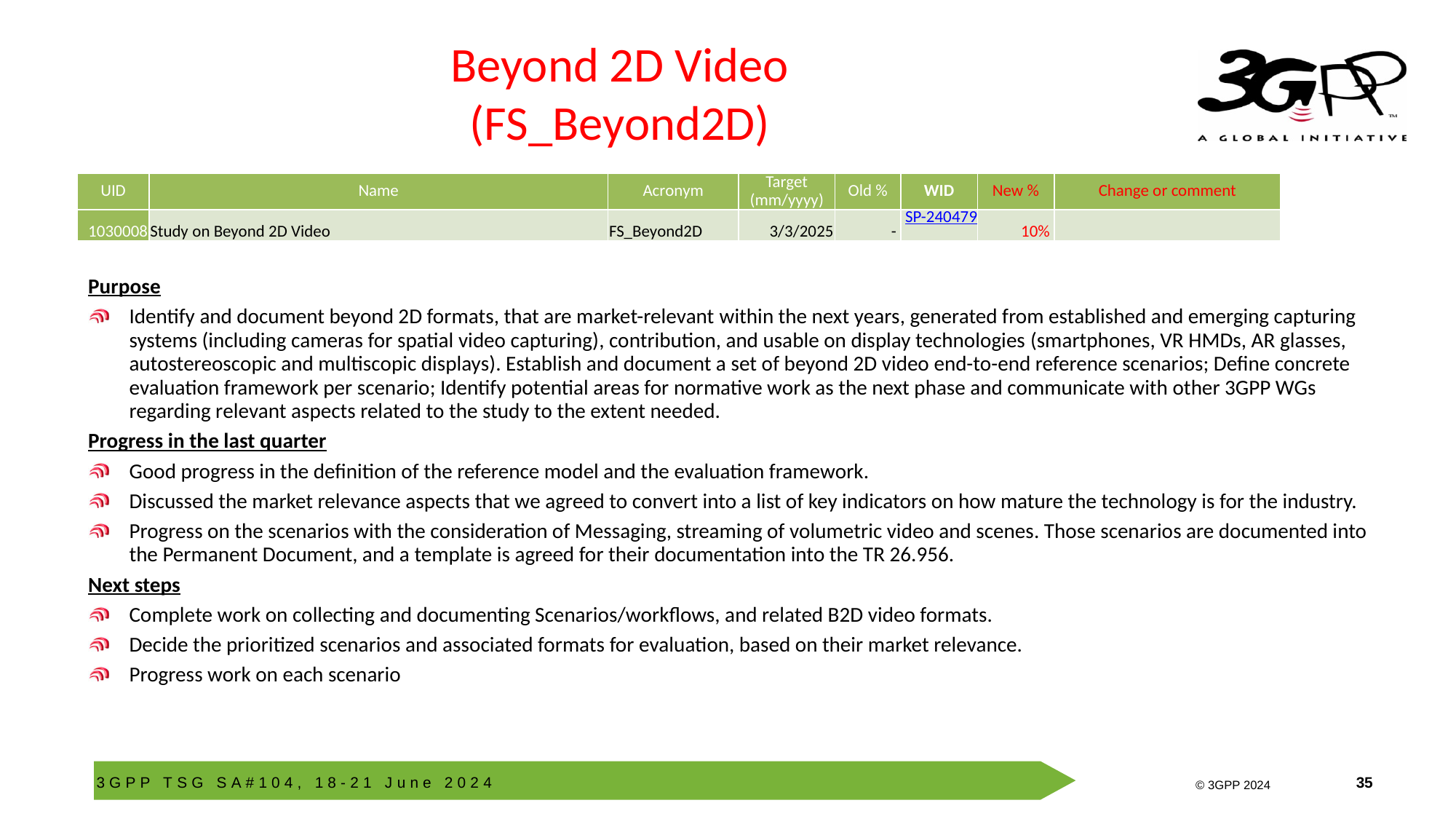

# Beyond 2D Video (FS_Beyond2D)
| UID | Name | Acronym | Target (mm/yyyy) | Old % | WID | New % | Change or comment |
| --- | --- | --- | --- | --- | --- | --- | --- |
| 1030008 | Study on Beyond 2D Video | FS\_Beyond2D | 3/3/2025 | - | SP-240479 | 10% |  |
Purpose
Identify and document beyond 2D formats, that are market-relevant within the next years, generated from established and emerging capturing systems (including cameras for spatial video capturing), contribution, and usable on display technologies (smartphones, VR HMDs, AR glasses, autostereoscopic and multiscopic displays). Establish and document a set of beyond 2D video end-to-end reference scenarios; Define concrete evaluation framework per scenario; Identify potential areas for normative work as the next phase and communicate with other 3GPP WGs regarding relevant aspects related to the study to the extent needed.
Progress in the last quarter
Good progress in the definition of the reference model and the evaluation framework.
Discussed the market relevance aspects that we agreed to convert into a list of key indicators on how mature the technology is for the industry.
Progress on the scenarios with the consideration of Messaging, streaming of volumetric video and scenes. Those scenarios are documented into the Permanent Document, and a template is agreed for their documentation into the TR 26.956.
Next steps
Complete work on collecting and documenting Scenarios/workflows, and related B2D video formats.
Decide the prioritized scenarios and associated formats for evaluation, based on their market relevance.
Progress work on each scenario